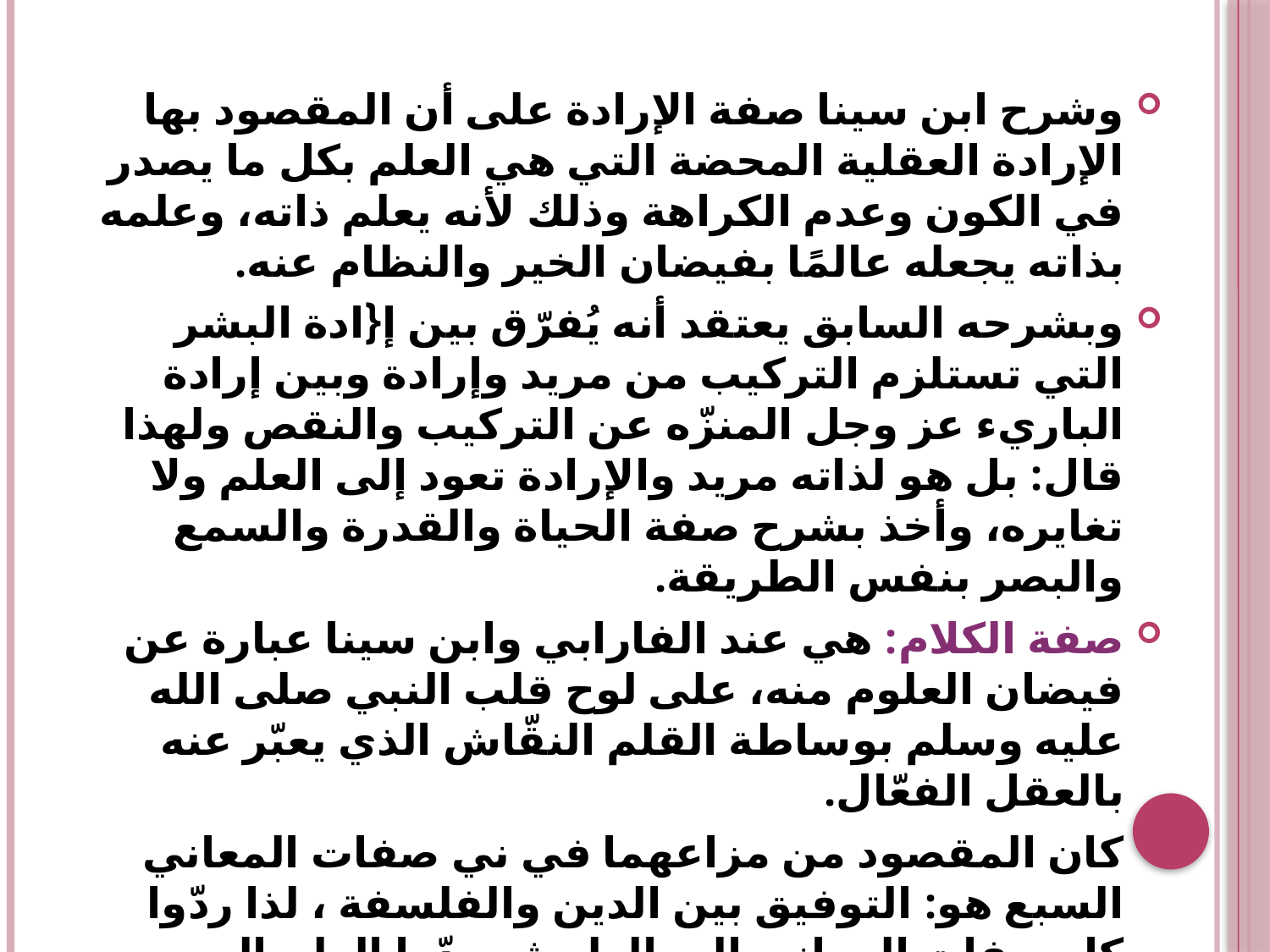

#
وشرح ابن سينا صفة الإرادة على أن المقصود بها الإرادة العقلية المحضة التي هي العلم بكل ما يصدر في الكون وعدم الكراهة وذلك لأنه يعلم ذاته، وعلمه بذاته يجعله عالمًا بفيضان الخير والنظام عنه.
وبشرحه السابق يعتقد أنه يُفرّق بين إ{ادة البشر التي تستلزم التركيب من مريد وإرادة وبين إرادة الباريء عز وجل المنزّه عن التركيب والنقص ولهذا قال: بل هو لذاته مريد والإرادة تعود إلى العلم ولا تغايره، وأخذ بشرح صفة الحياة والقدرة والسمع والبصر بنفس الطريقة.
صفة الكلام: هي عند الفارابي وابن سينا عبارة عن فيضان العلوم منه، على لوح قلب النبي صلى الله عليه وسلم بوساطة القلم النقّاش الذي يعبّر عنه بالعقل الفعّال.
كان المقصود من مزاعهما في ني صفات المعاني السبع هو: التوفيق بين الدين والفلسفة ، لذا ردّوا كل صفات المعاني إلى العلم ثم ردّوا العلم إلى الذات كي لا تكون هناك كثرة في ذات الباري من جميع الوجوه ولكن هذه المحاولة كانت تلفيقًا وليست توفيقًا.
التعليل: 1- لأنهما كانا متأثرين بآراء أرسطو في هذا الموضوع.